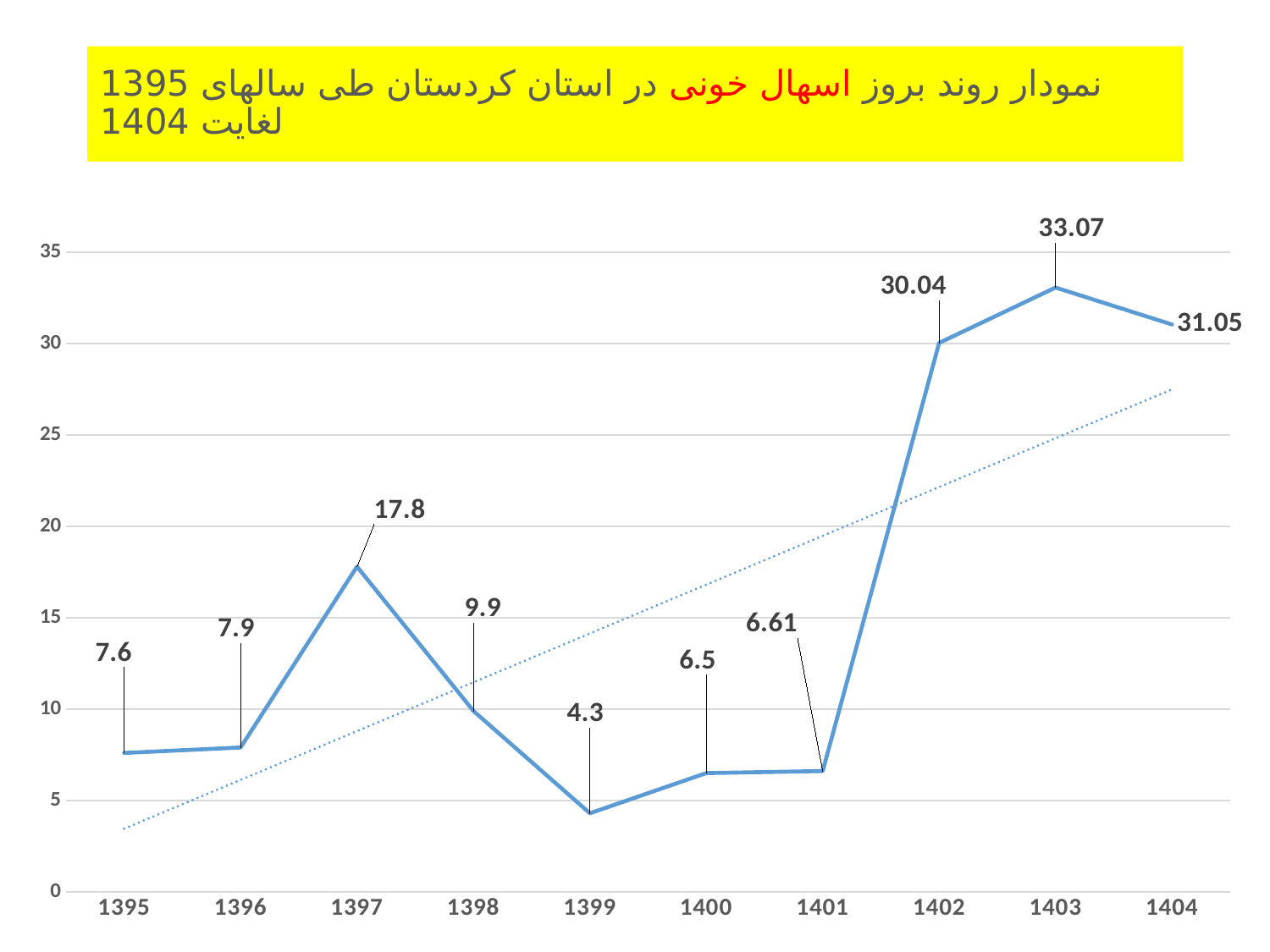

# نمودار روند بروز اسهال خونی در استان کردستان طی سالهای 1395 لغایت 1404

### Chart

| Category | بروز |
|---|---|
| 1395 | 7.6 |
| 1396 | 7.9 |
| 1397 | 17.8 |
| 1398 | 9.9 |
| 1399 | 4.3 |
| 1400 | 6.5 |
| 1401 | 6.61 |
| 1402 | 30.04 |
| 1403 | 33.07 |
| 1404 | 31.05 |